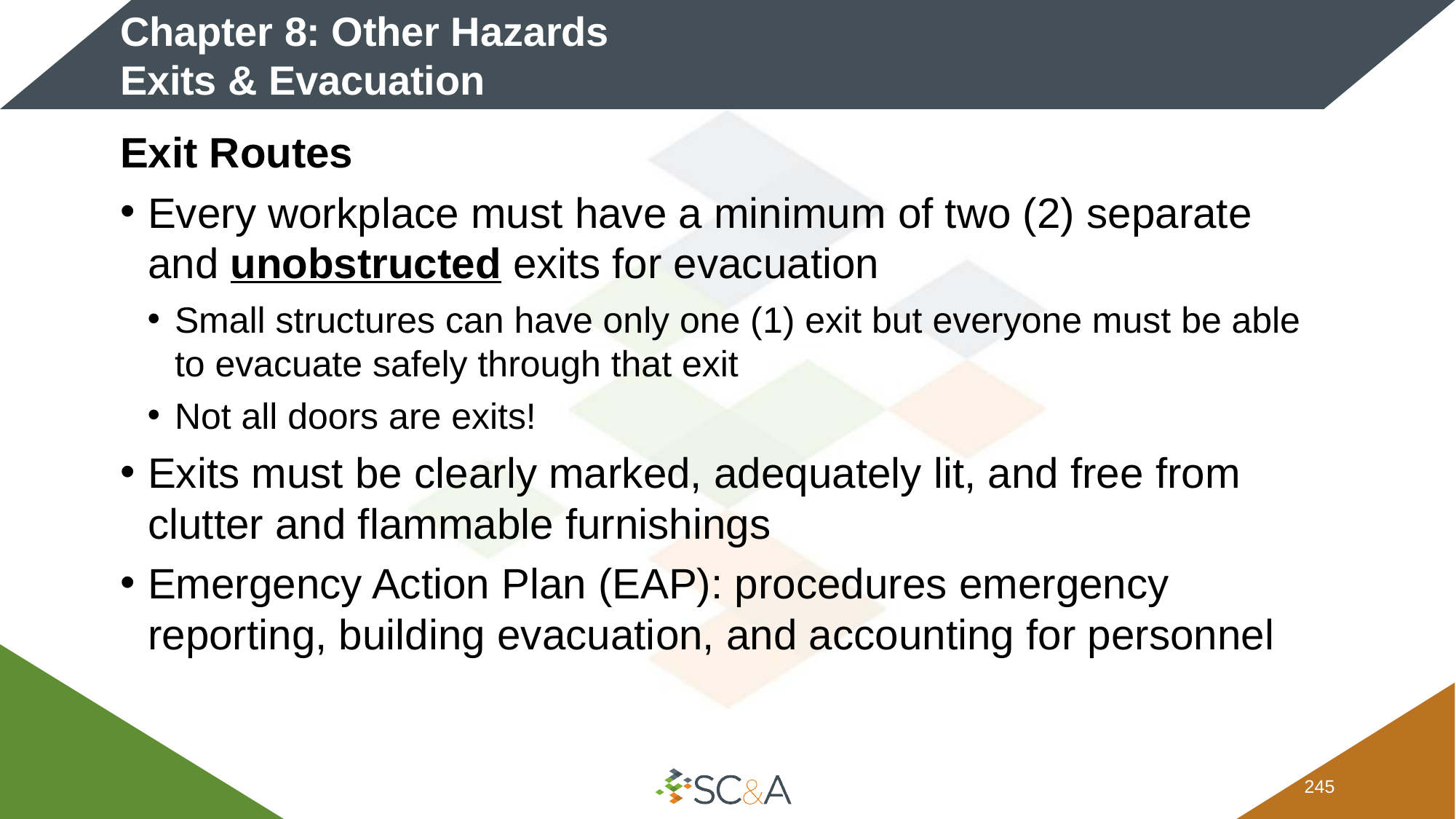

# Chapter 8: Other Hazards Exits & Evacuation
Exit Routes
Every workplace must have a minimum of two (2) separate and unobstructed exits for evacuation
Small structures can have only one (1) exit but everyone must be able to evacuate safely through that exit
Not all doors are exits!
Exits must be clearly marked, adequately lit, and free from clutter and flammable furnishings
Emergency Action Plan (EAP): procedures emergency reporting, building evacuation, and accounting for personnel
245